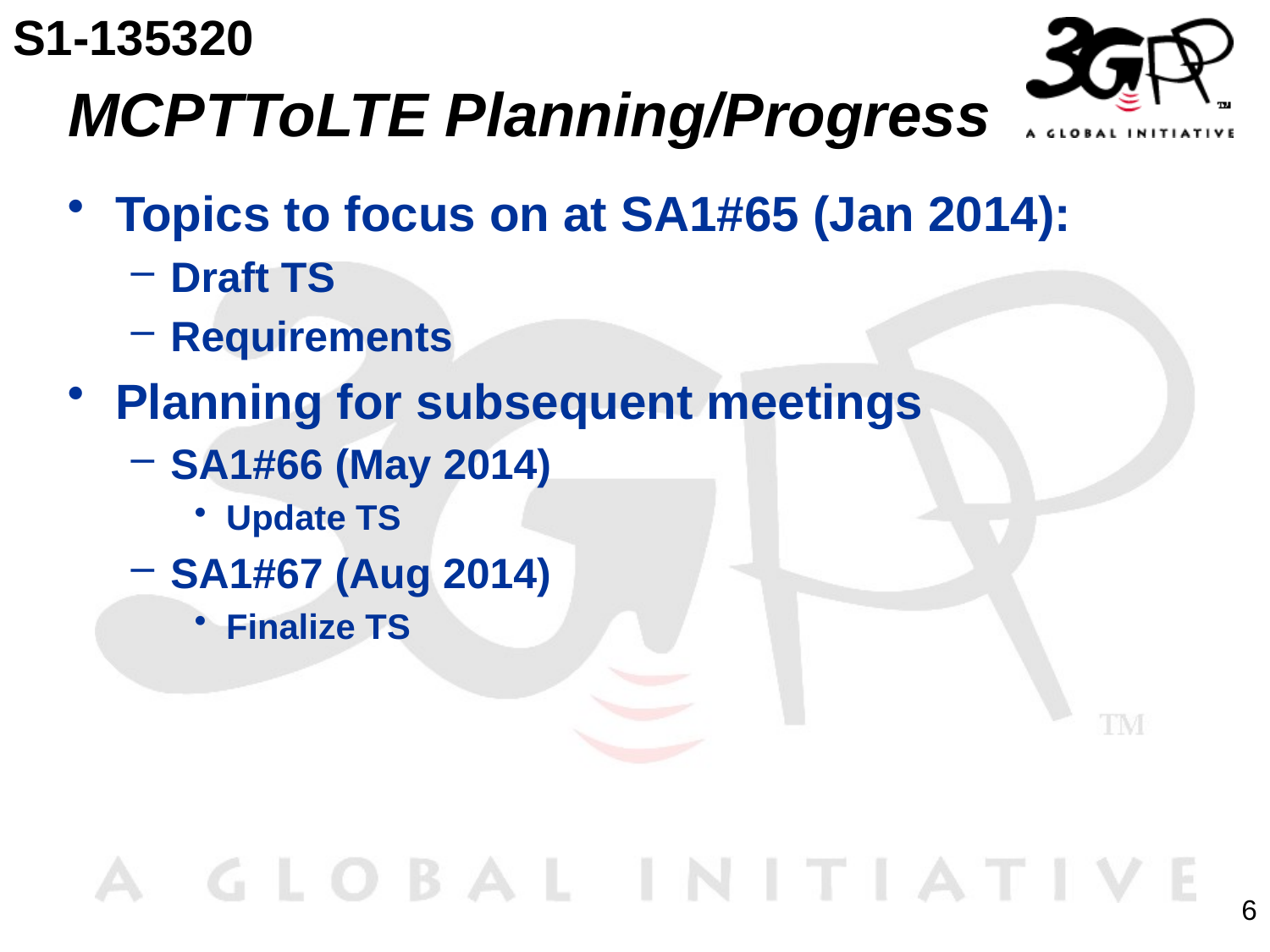

S1-135320
# MCPTToLTE Planning/Progress
Topics to focus on at SA1#65 (Jan 2014):
Draft TS
Requirements
Planning for subsequent meetings
SA1#66 (May 2014)
Update TS
SA1#67 (Aug 2014)
Finalize TS
6